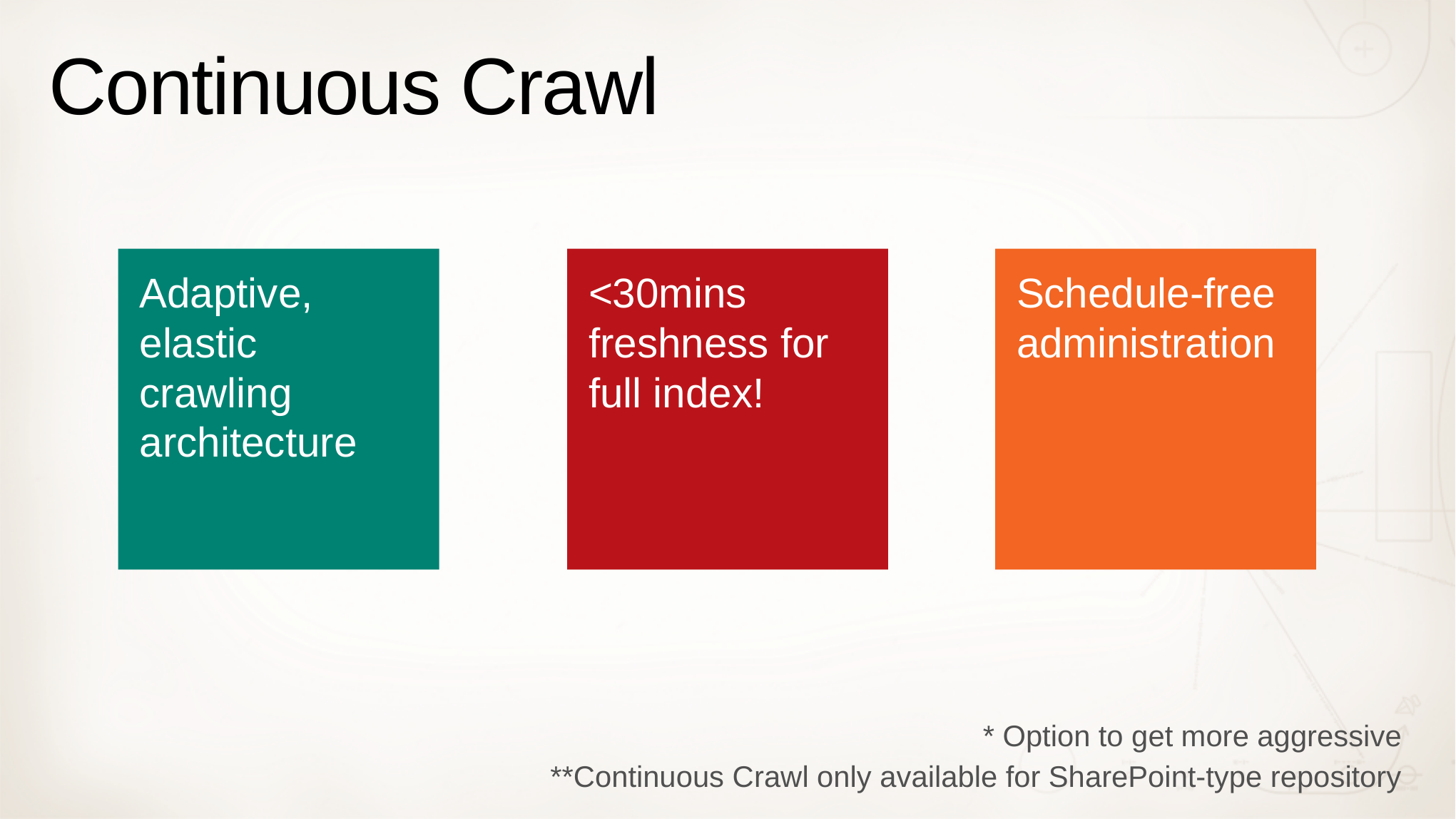

# Continuous Crawl

Adaptive, elastic crawling architecture

<30mins freshness for full index!

Schedule-free administration
* Option to get more aggressive
**Continuous Crawl only available for SharePoint-type repository